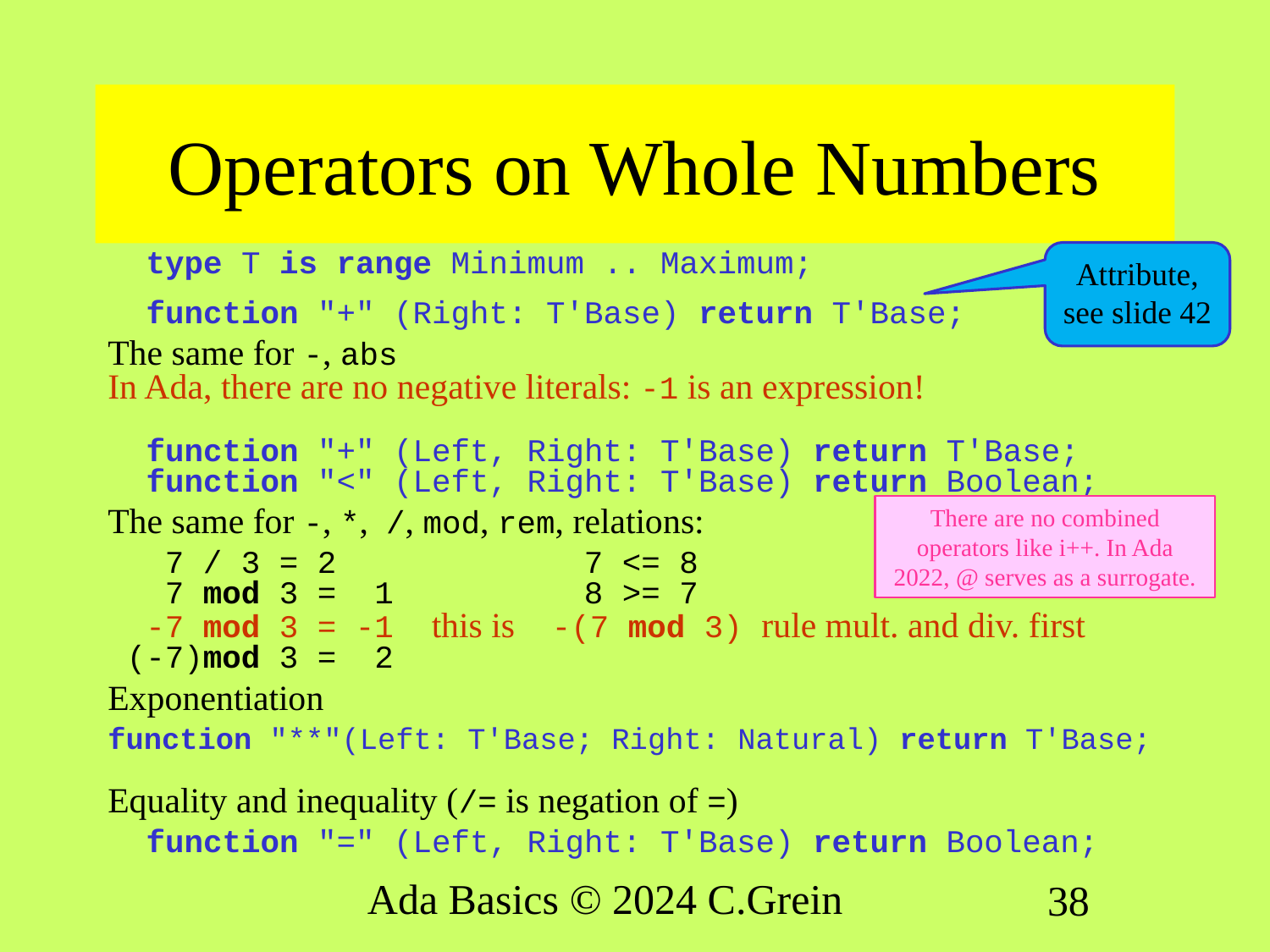

# Operators on Whole Numbers
Attribute, see slide 42
type T is range Minimum .. Maximum;
function "+" (Right: T'Base) return T'Base;
The same for -, abs
In Ada, there are no negative literals: -1 is an expression!

function "+" (Left, Right: T'Base) return T'Base; function "<" (Left, Right: T'Base) return Boolean;
The same for -, *,  /, mod, rem, relations:
   7 / 3 = 2             7 <= 8
   7 mod 3 =  1          8 >= 7
  -7 mod 3 = -1  this is   -(7 mod 3) rule mult. and div. first
 (-7)mod 3 =  2
Exponentiation
function "**"(Left: T'Base; Right: Natural) return T'Base;

Equality and inequality (/= is negation of =)
function "=" (Left, Right: T'Base) return Boolean;

There are no combined operators like i++. In Ada 2022, @ serves as a surrogate.
Ada Basics © 2024 C.Grein
38